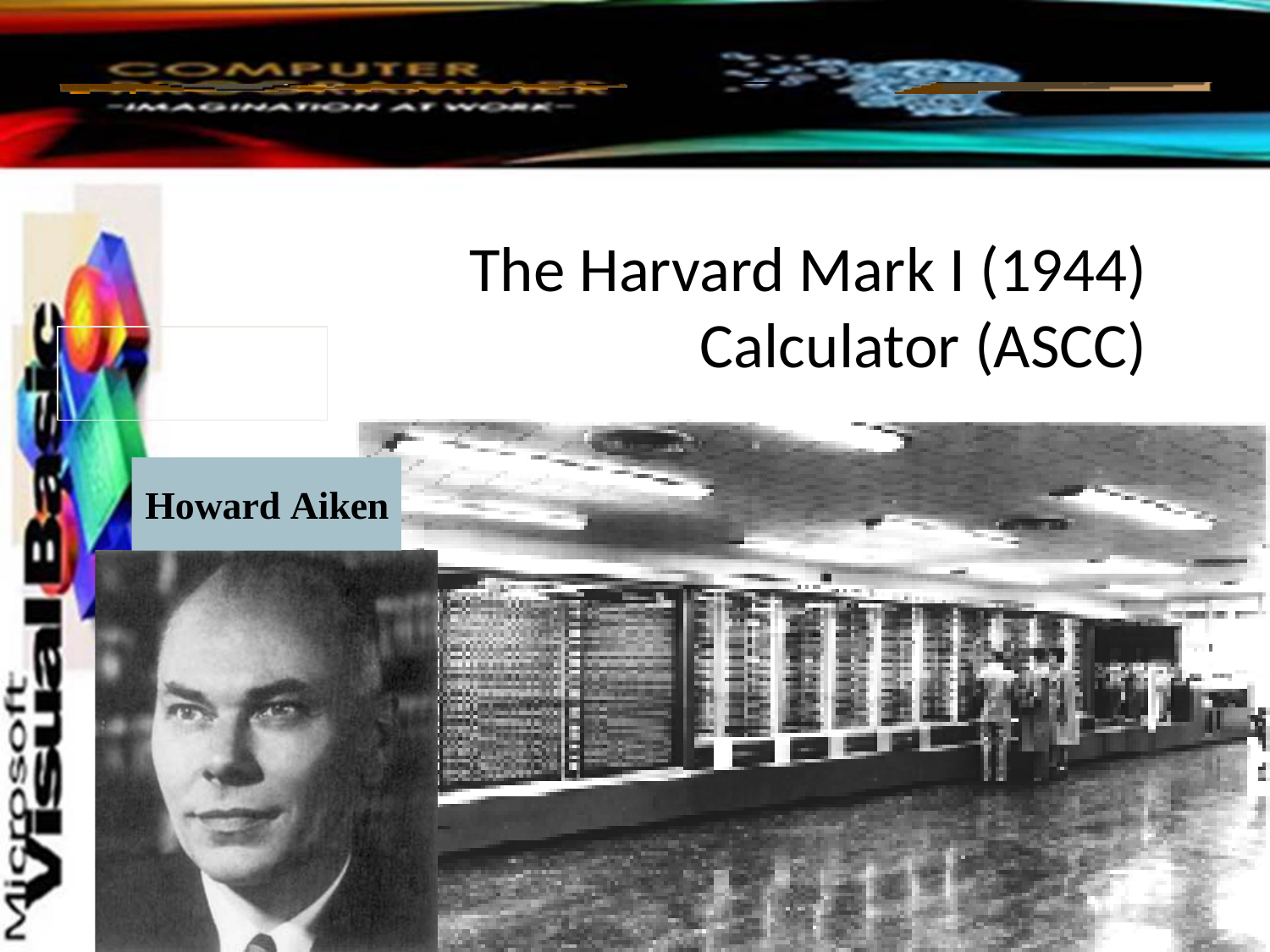

# The Harvard Mark I (1944) Calculator (ASCC)

Howard Aiken